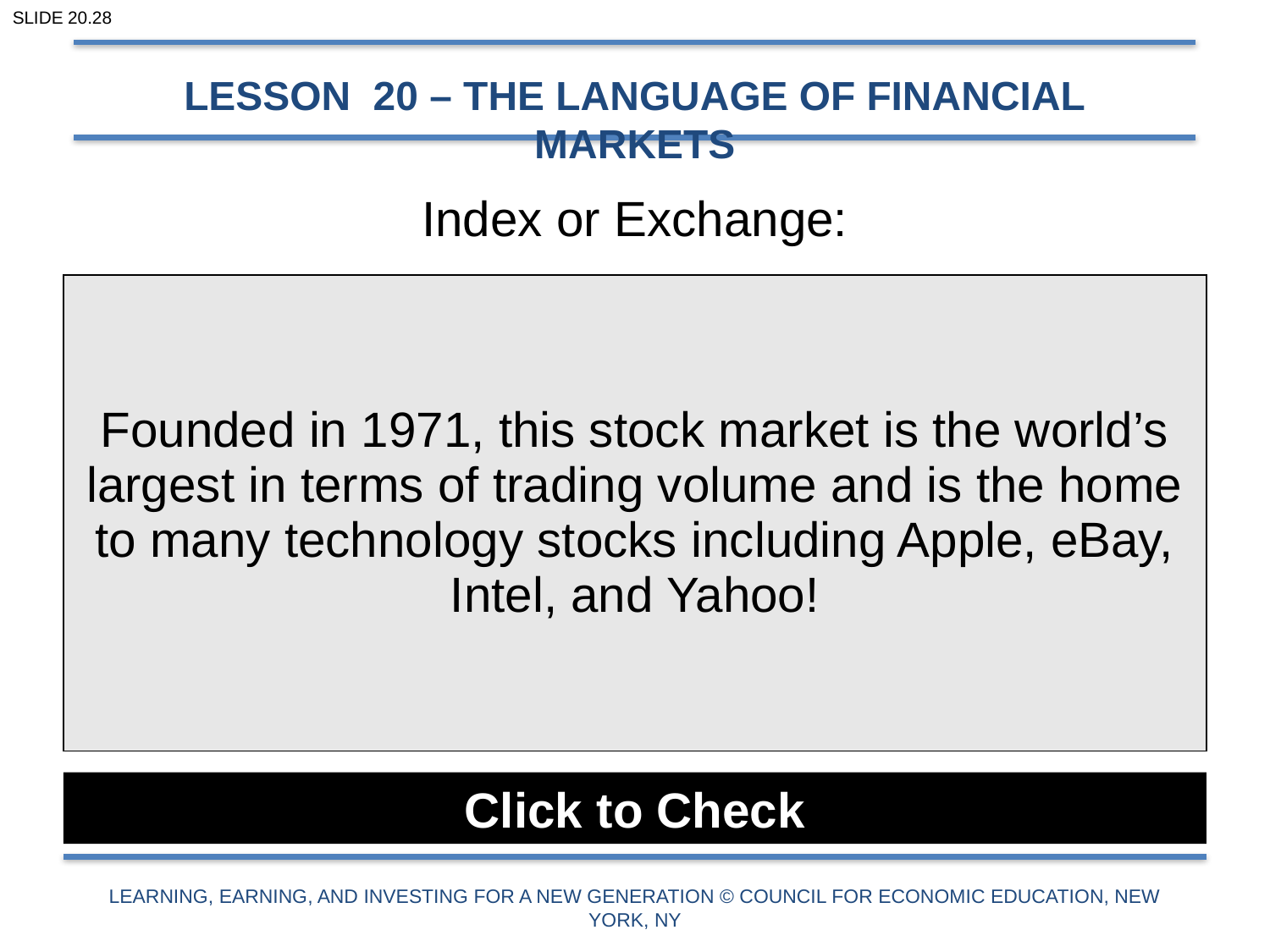

Slide 20.28
Lesson  20 – The Language of Financial Markets
# Index or Exchange:
| Founded in 1971, this stock market is the world’s largest in terms of trading volume and is the home to many technology stocks including Apple, eBay, Intel, and Yahoo! |
| --- |
Click to Check